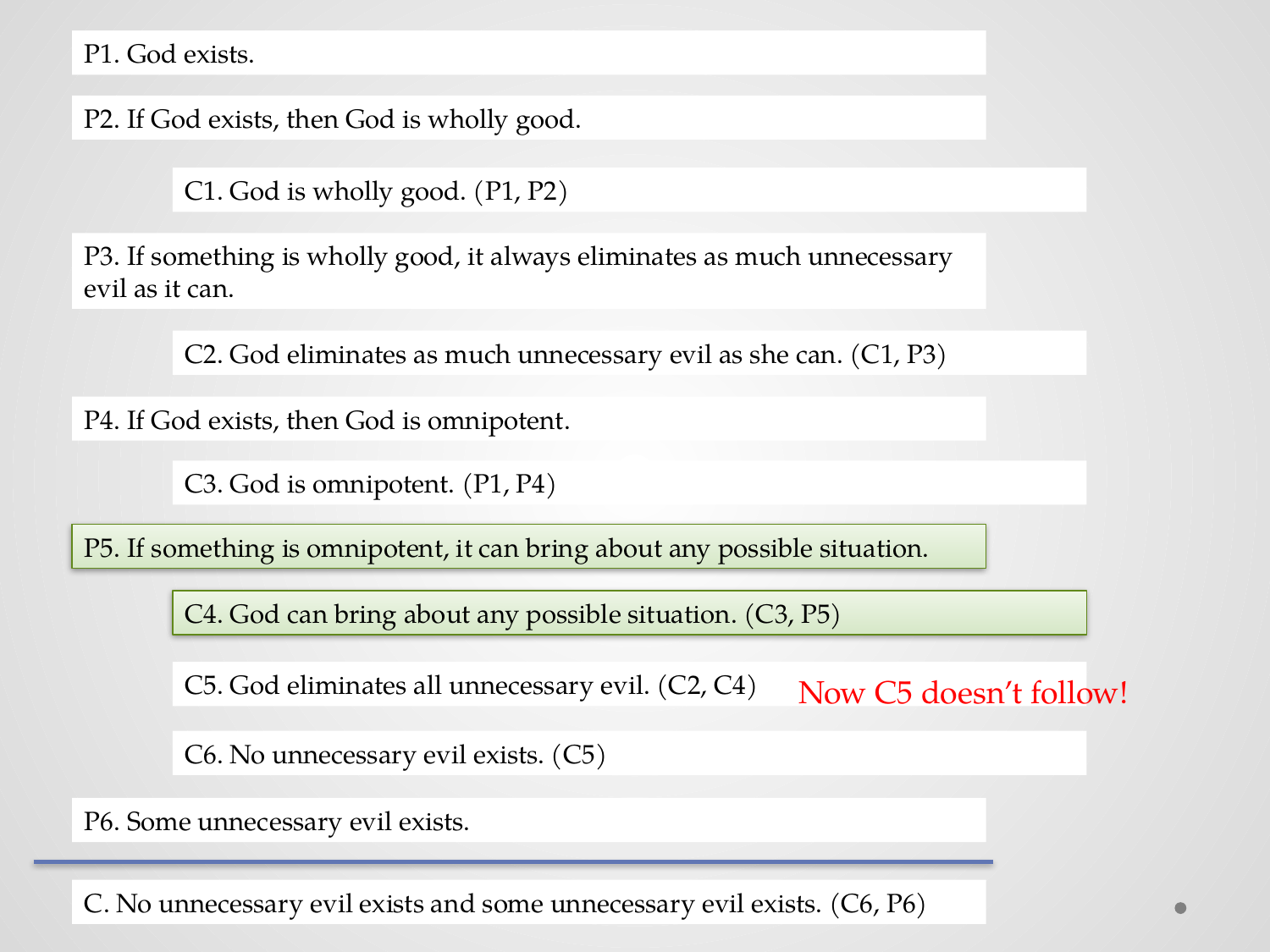

P1. God exists.
P2. If God exists, then God is wholly good.
C1. God is wholly good. (P1, P2)
P3. If something is wholly good, it always eliminates as much unnecessary evil as it can.
C2. God eliminates as much unnecessary evil as she can. (C1, P3)
P4. If God exists, then God is omnipotent.
C3. God is omnipotent. (P1, P4)
P5. If something is omnipotent, it can bring about any possible situation.
C4. God can bring about any possible situation. (C3, P5)
C5. God eliminates all unnecessary evil. (C2, C4)
Now C5 doesn’t follow!
C6. No unnecessary evil exists. (C5)
P6. Some unnecessary evil exists.
C. No unnecessary evil exists and some unnecessary evil exists. (C6, P6)